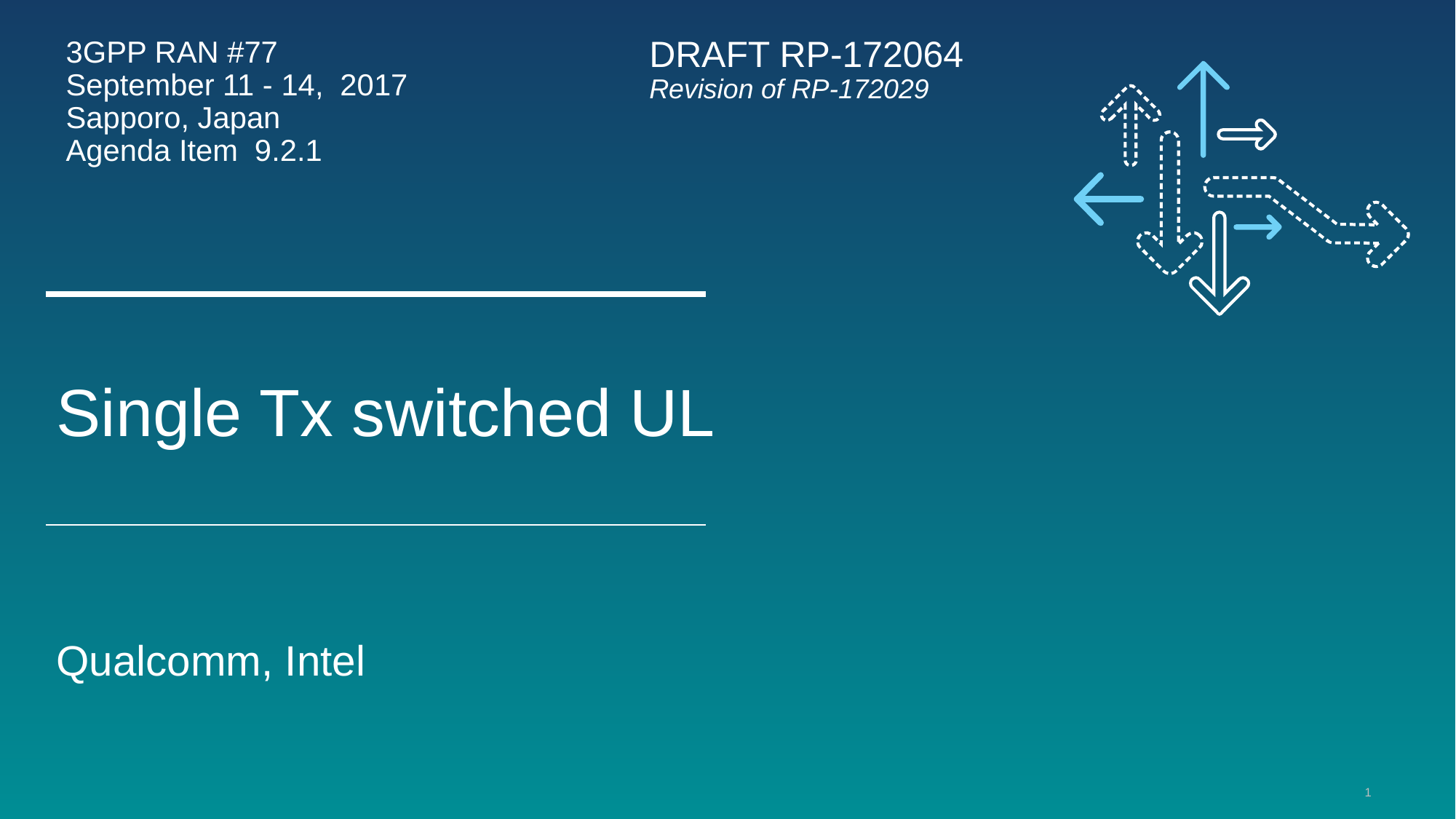

DRAFT RP-172064
Revision of RP-172029
3GPP RAN #77
September 11 - 14,  2017
Sapporo, Japan
Agenda Item  9.2.1
Single Tx switched UL
Qualcomm, Intel